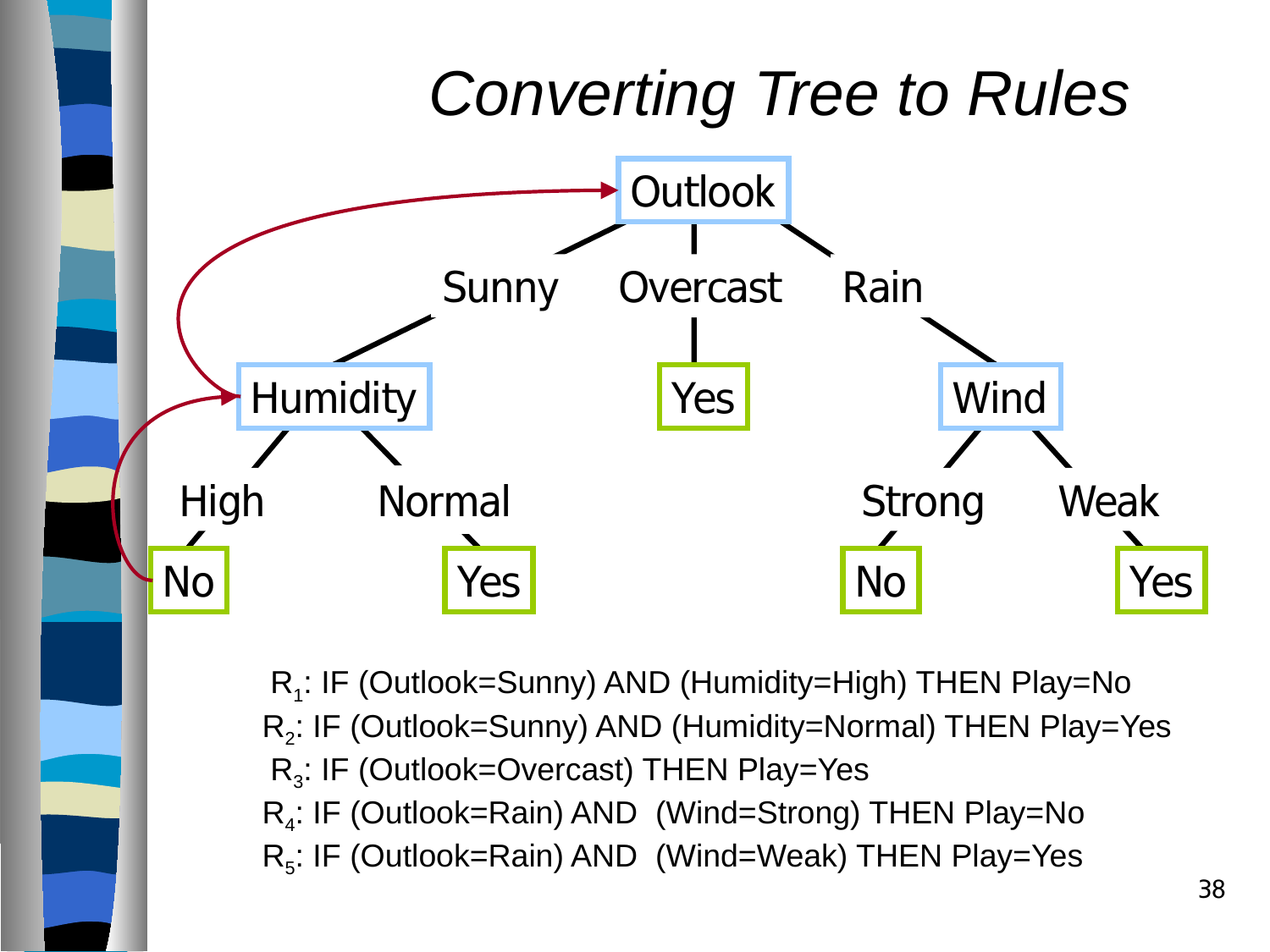

Converting Tree to Rules
Outlook

Sunny
Overcast
Rain
Humidity
Yes
Wind

High
Normal
Strong
Weak
No
Yes
No
Yes
R1: IF (Outlook=Sunny) AND (Humidity=High) THEN Play=No
R2: IF (Outlook=Sunny) AND (Humidity=Normal) THEN Play=Yes
R3: IF (Outlook=Overcast) THEN Play=Yes
R4: IF (Outlook=Rain) AND  (Wind=Strong) THEN Play=No
R5: IF (Outlook=Rain) AND  (Wind=Weak) THEN Play=Yes
38